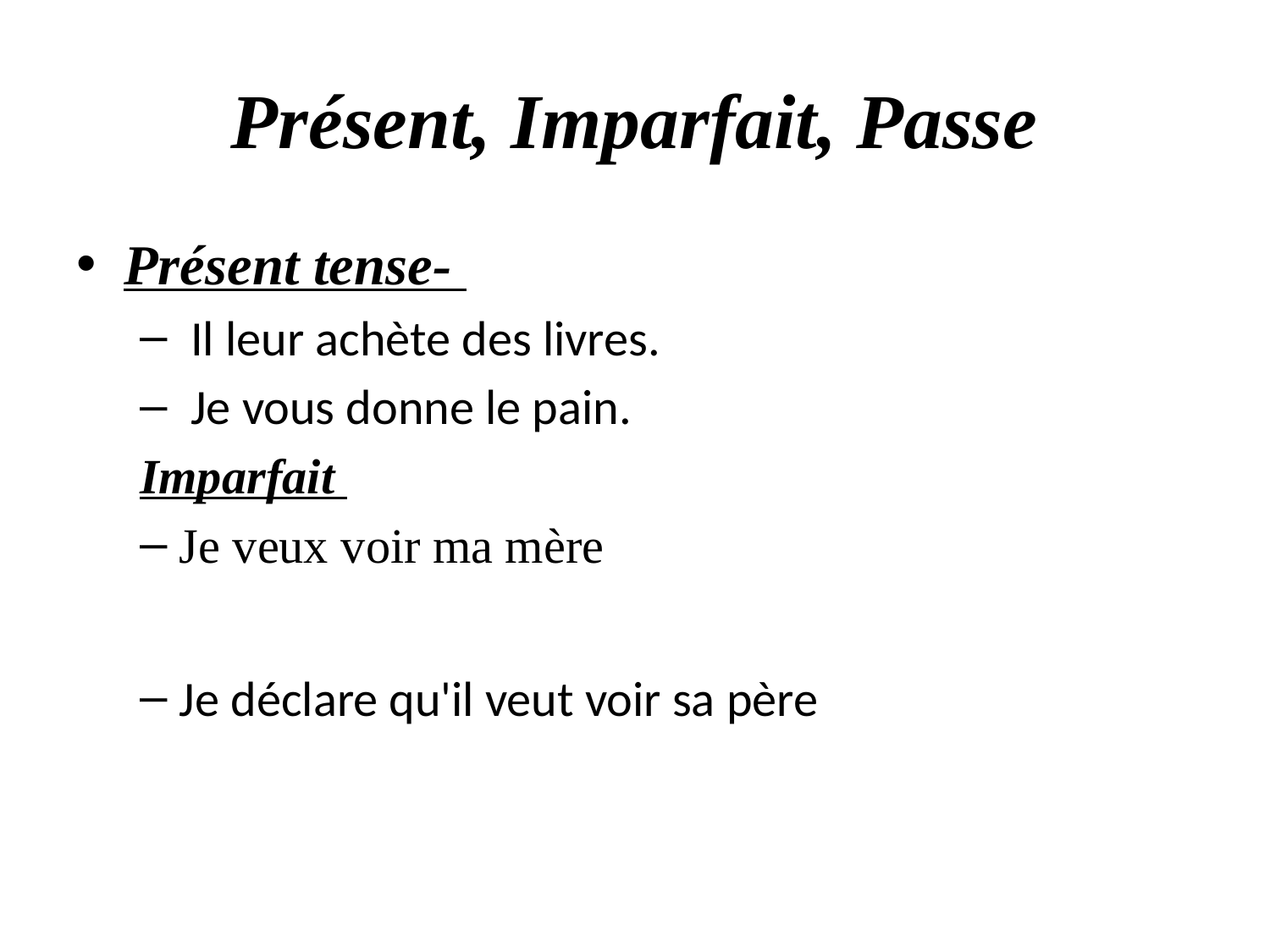

# Présent, Imparfait, Passe
Présent tense-
 Il leur achète des livres.
 Je vous donne le pain.
Imparfait
Je veux voir ma mère

Je déclare qu'il veut voir sa père